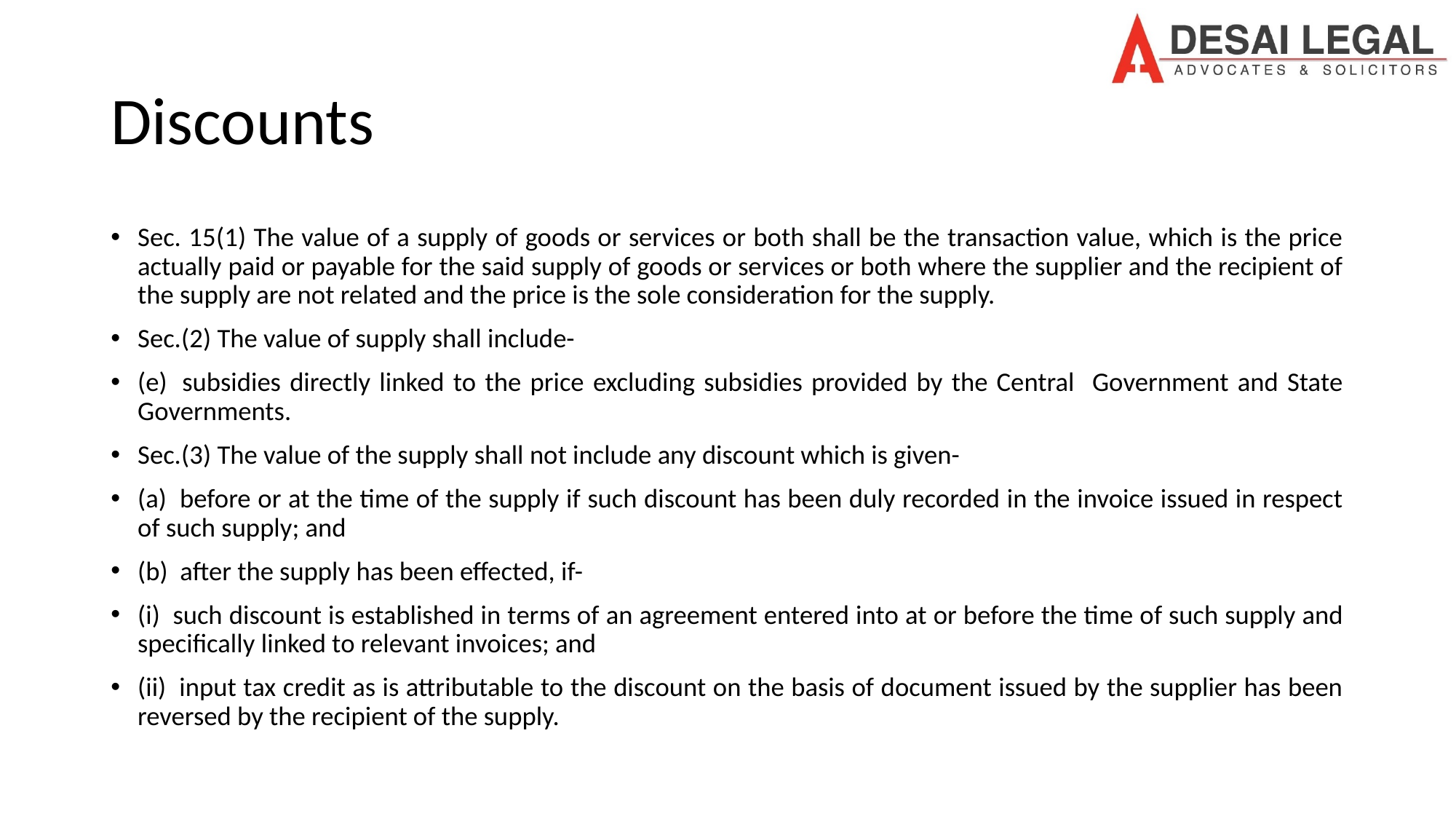

# Discounts
Sec. 15(1) The value of a supply of goods or services or both shall be the transaction value, which is the price actually paid or payable for the said supply of goods or services or both where the supplier and the recipient of the supply are not related and the price is the sole consideration for the supply.
Sec.(2) The value of supply shall include-
(e)  subsidies directly linked to the price excluding subsidies provided by the Central  Government and State Governments.
Sec.(3) The value of the supply shall not include any discount which is given-
(a)  before or at the time of the supply if such discount has been duly recorded in the invoice issued in respect of such supply; and
(b)  after the supply has been effected, if-
(i)  such discount is established in terms of an agreement entered into at or before the time of such supply and specifically linked to relevant invoices; and
(ii)  input tax credit as is attributable to the discount on the basis of document issued by the supplier has been reversed by the recipient of the supply.